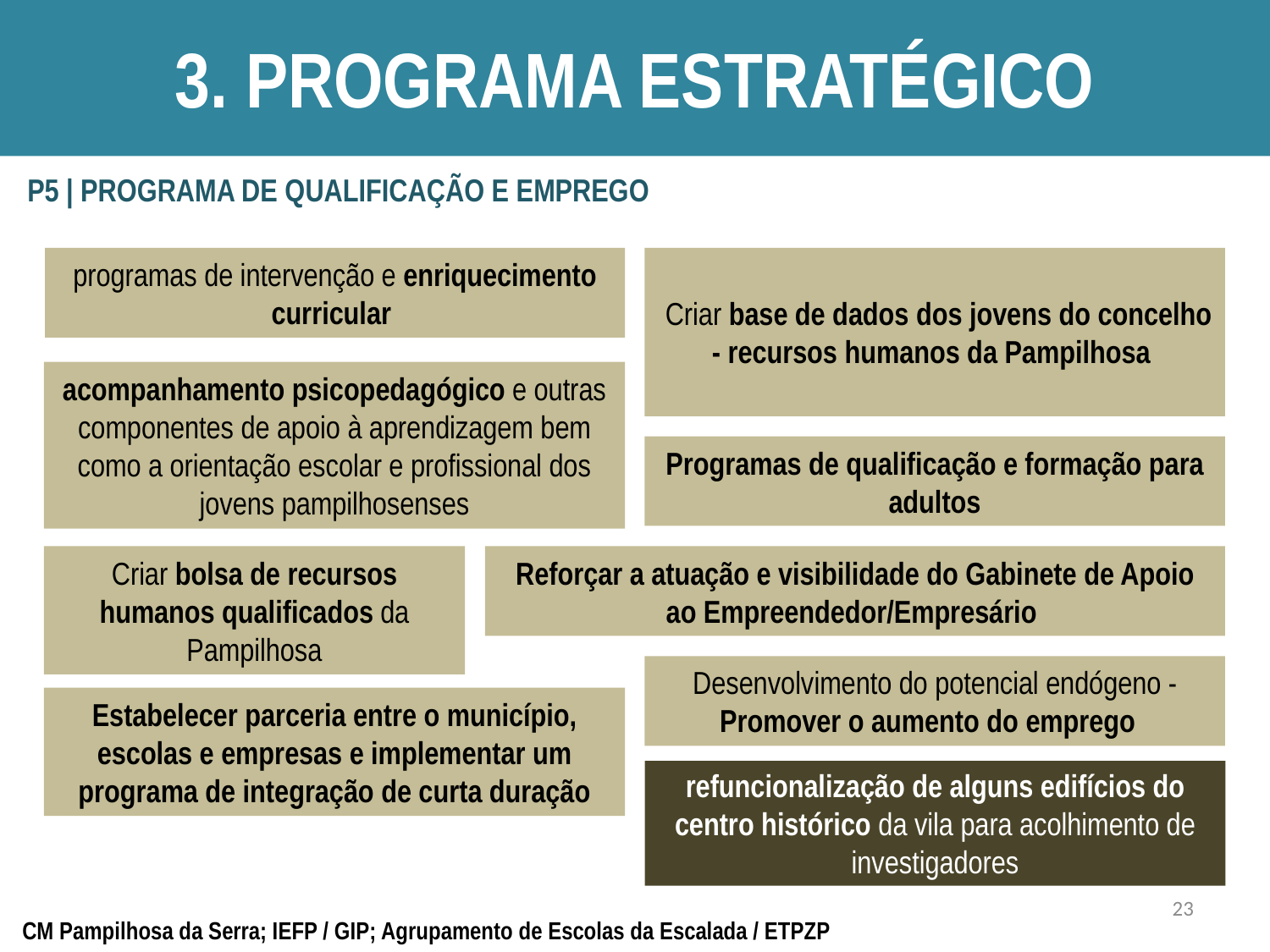

# 3. Programa Estratégico
| P5 | PROGRAMA DE QUALIFICAÇÃO E EMPREGO |
| --- |
 Criar base de dados dos jovens do concelho  - recursos humanos da Pampilhosa
programas de intervenção e enriquecimento curricular
acompanhamento psicopedagógico e outras componentes de apoio à aprendizagem bem como a orientação escolar e profissional dos jovens pampilhosenses
Programas de qualificação e formação para adultos
Criar bolsa de recursos humanos qualificados da Pampilhosa
Reforçar a atuação e visibilidade do Gabinete de Apoio ao Empreendedor/Empresário
Desenvolvimento do potencial endógeno - Promover o aumento do emprego
Estabelecer parceria entre o município, escolas e empresas e implementar um programa de integração de curta duração
refuncionalização de alguns edifícios do centro histórico da vila para acolhimento de investigadores
23
CM Pampilhosa da Serra; IEFP / GIP; Agrupamento de Escolas da Escalada / ETPZP